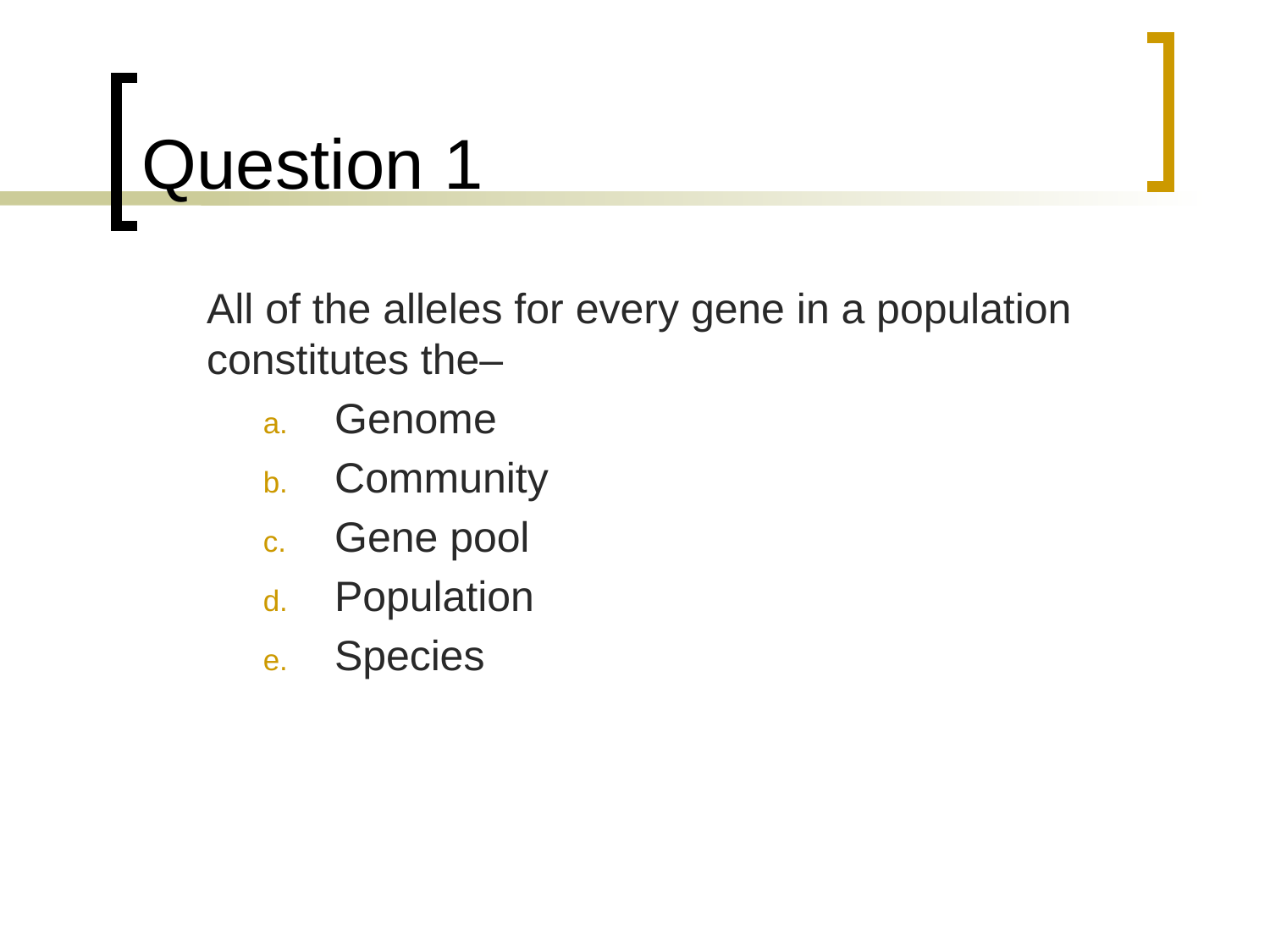

# Question 1
	All of the alleles for every gene in a population constitutes the–
Genome
Community
Gene pool
Population
Species